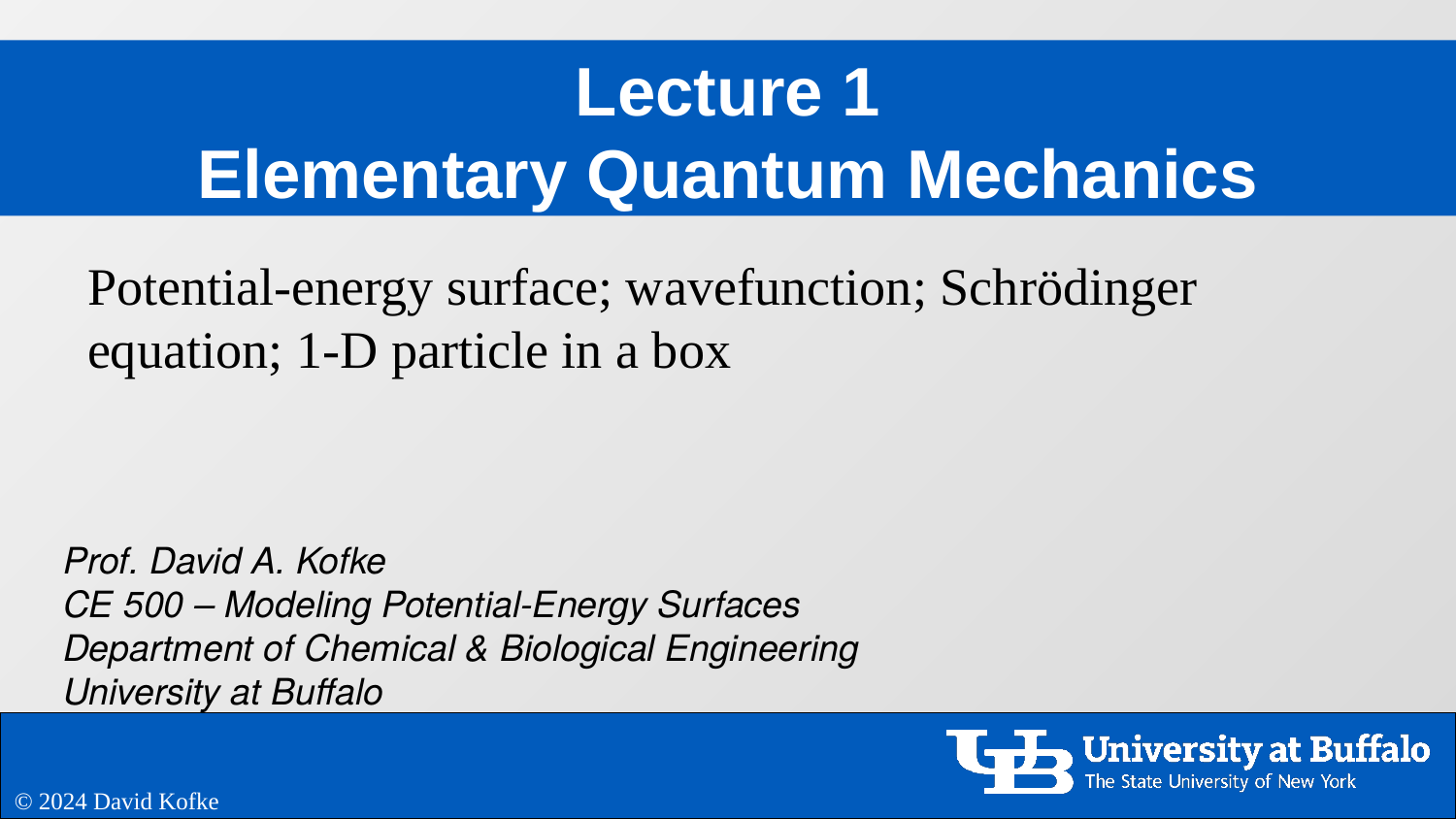

# Lecture 1 Elementary Quantum Mechanics
Potential-energy surface; wavefunction; Schrödinger equation; 1-D particle in a box
© 2024 David Kofke